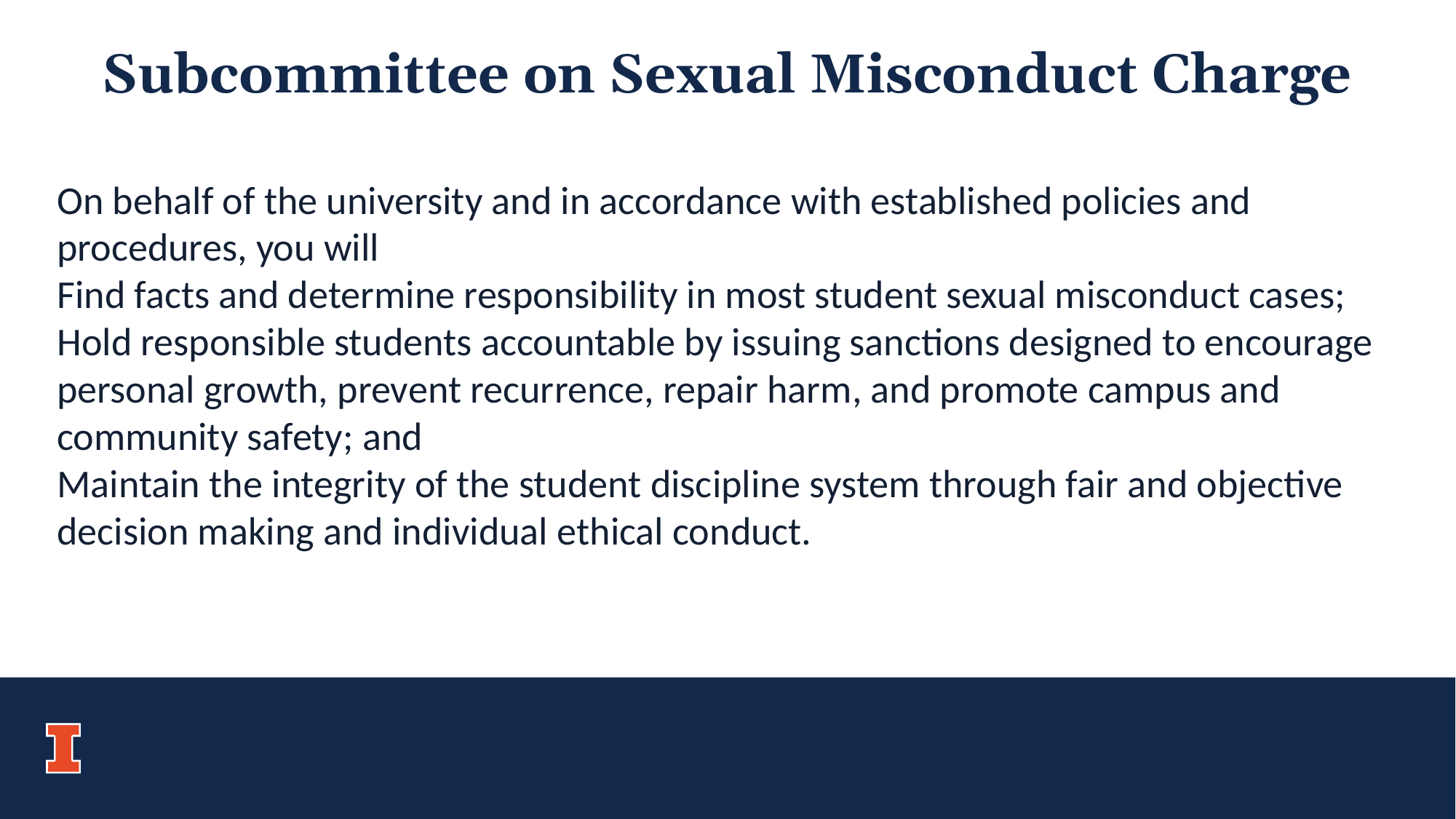

Subcommittee on Sexual Misconduct Charge
On behalf of the university and in accordance with established policies and procedures, you will
Find facts and determine responsibility in most student sexual misconduct cases;
Hold responsible students accountable by issuing sanctions designed to encourage personal growth, prevent recurrence, repair harm, and promote campus and community safety; and
Maintain the integrity of the student discipline system through fair and objective decision making and individual ethical conduct.